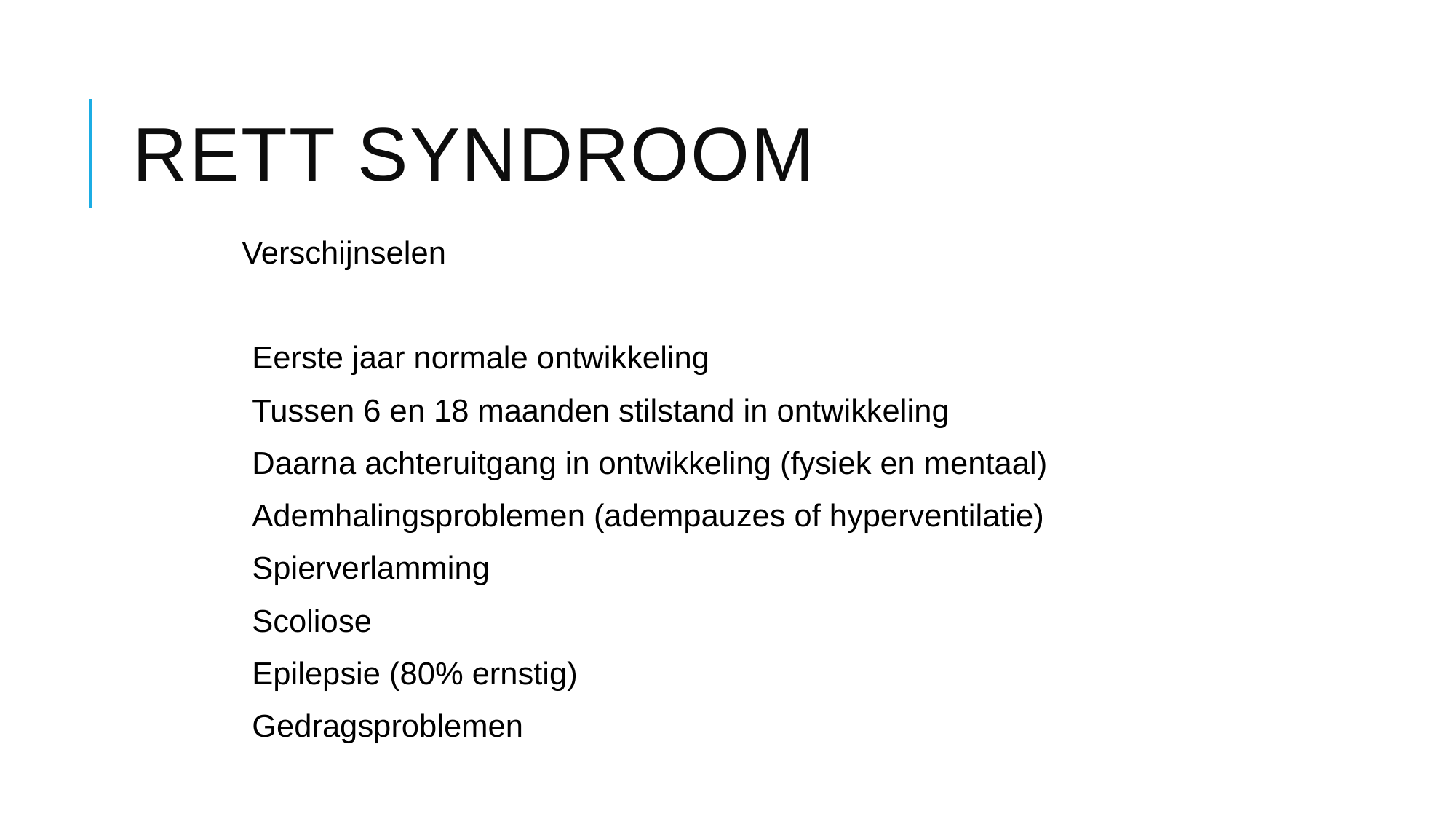

# Rett syndroom
Verschijnselen

Eerste jaar normale ontwikkeling
Tussen 6 en 18 maanden stilstand in ontwikkeling
Daarna achteruitgang in ontwikkeling (fysiek en mentaal)
Ademhalingsproblemen (adempauzes of hyperventilatie)
Spierverlamming
Scoliose
Epilepsie (80% ernstig)
Gedragsproblemen